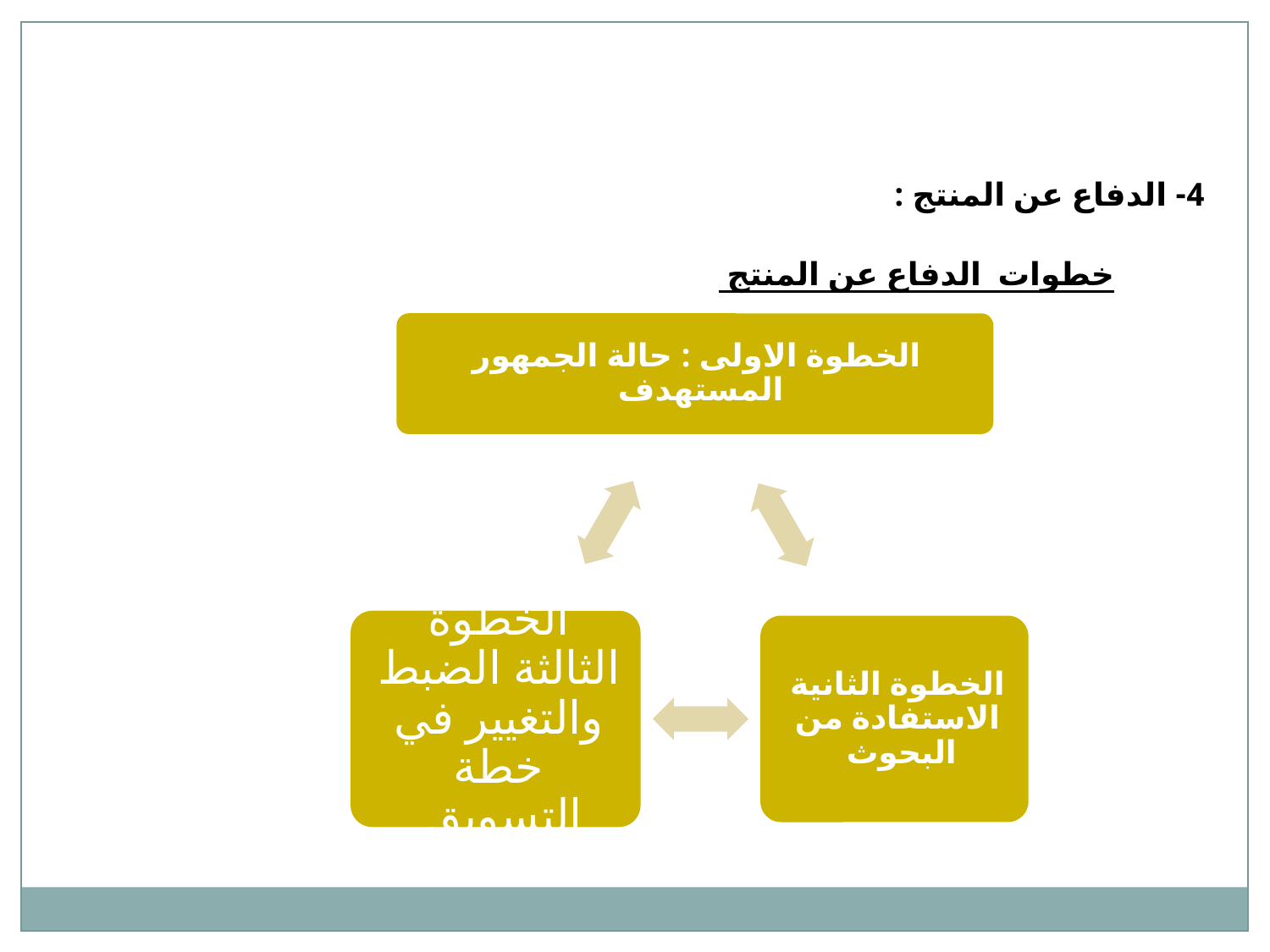

4- الدفاع عن المنتج :
خطوات  الدفاع عن المنتج
الخطوة الاولى : حالة الجمهور المستهدف

الخطوة الثانية الاستفادة من البحوث

الخطوة الثالثة الضبط والتغيير في خطة التسويق